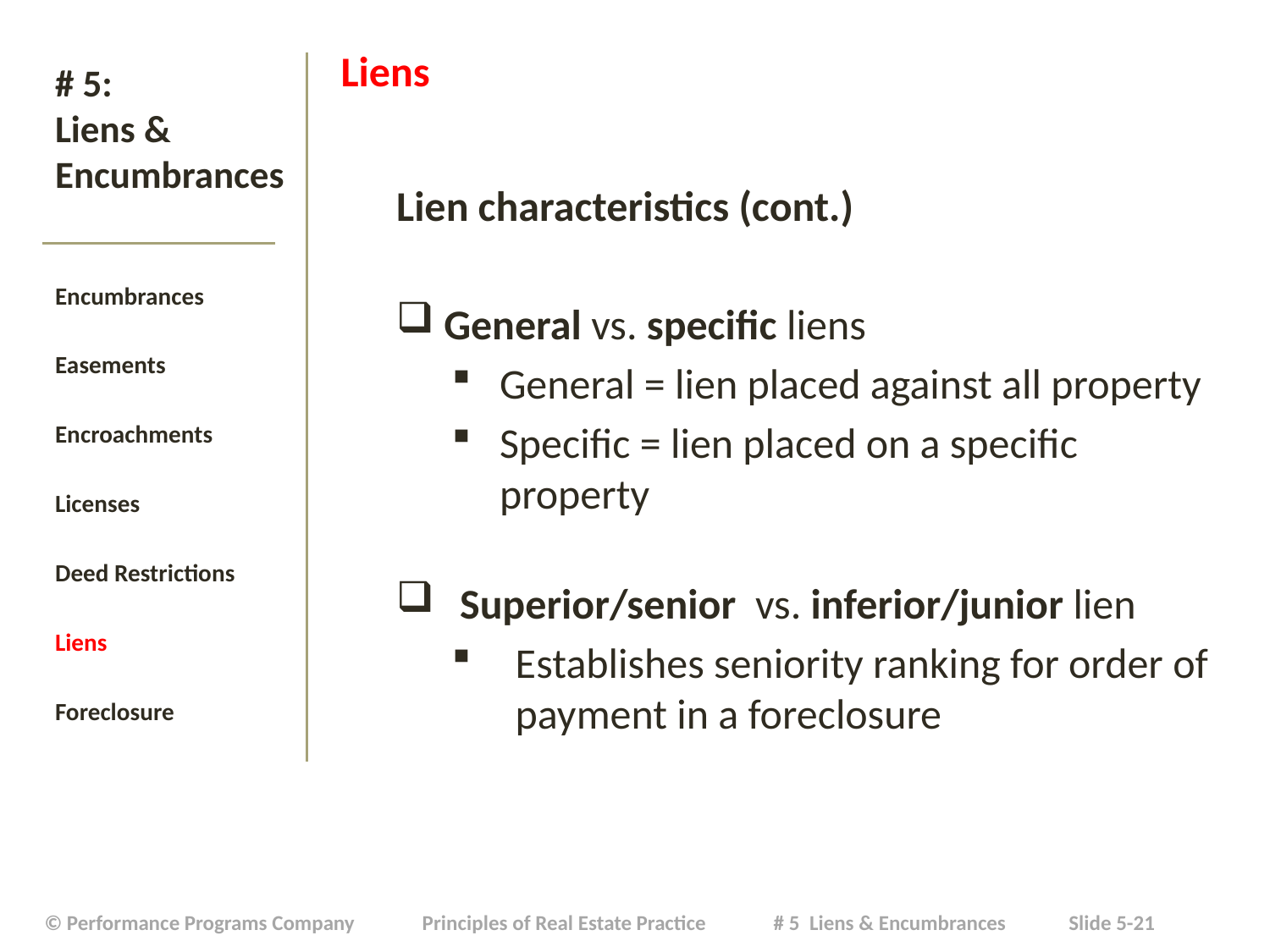

Liens

Lien characteristics (cont.)

General vs. specific liens
General = lien placed against all property
Specific = lien placed on a specific property
Superior/senior  vs. inferior/junior lien
Establishes seniority ranking for order of payment in a foreclosure
# # 5: Liens & Encumbrances

Encumbrances

Easements

Encroachments

Licenses

Deed Restrictions

Liens

Foreclosure

| © Performance Programs Company Principles of Real Estate Practice # 5 Liens & Encumbrances Slide 5-21 |
| --- |